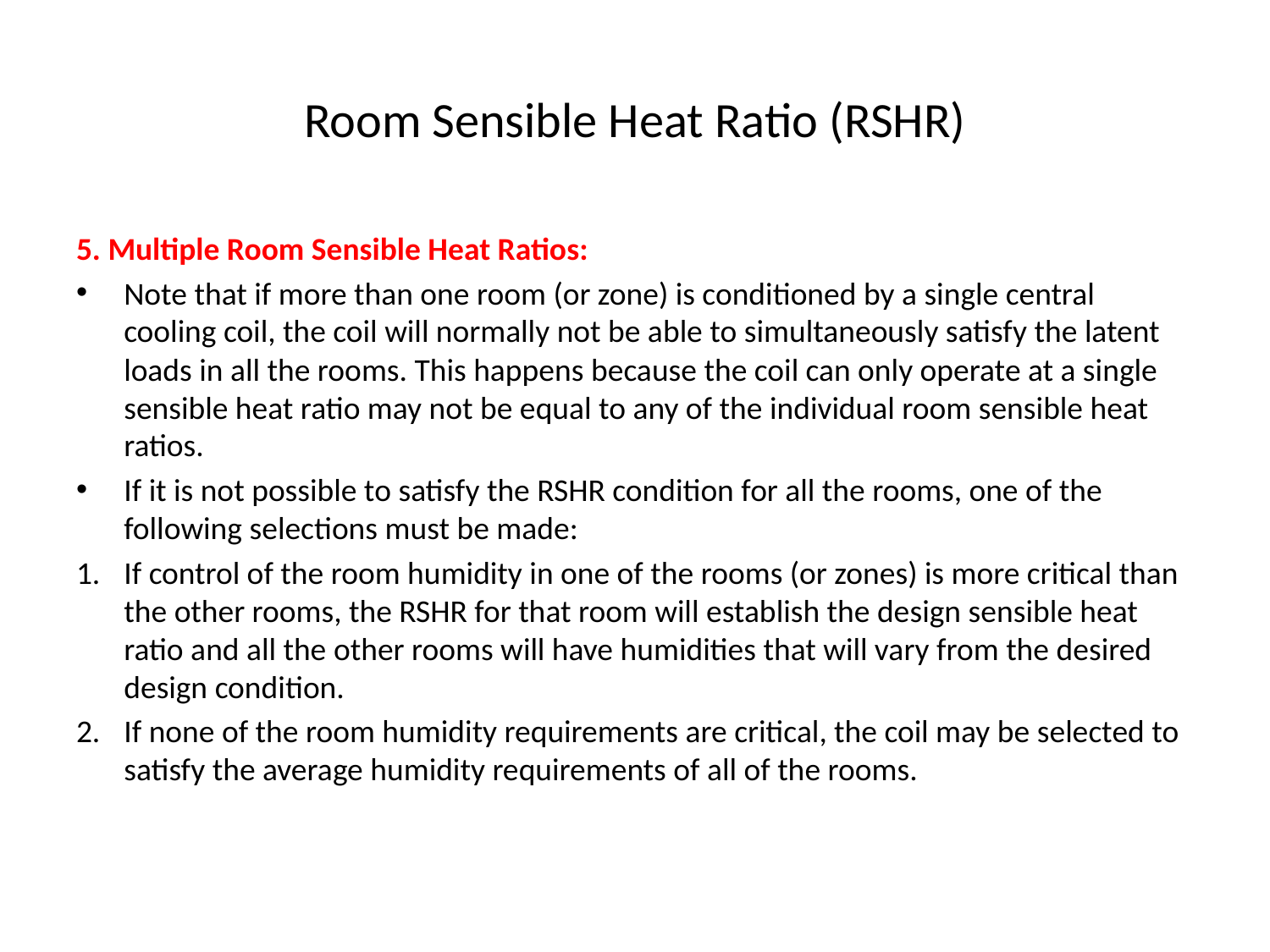

# Room Sensible Heat Ratio (RSHR)
5. Multiple Room Sensible Heat Ratios:
Note that if more than one room (or zone) is conditioned by a single central cooling coil, the coil will normally not be able to simultaneously satisfy the latent loads in all the rooms. This happens because the coil can only operate at a single sensible heat ratio may not be equal to any of the individual room sensible heat ratios.
If it is not possible to satisfy the RSHR condition for all the rooms, one of the following selections must be made:
If control of the room humidity in one of the rooms (or zones) is more critical than the other rooms, the RSHR for that room will establish the design sensible heat ratio and all the other rooms will have humidities that will vary from the desired design condition.
If none of the room humidity requirements are critical, the coil may be selected to satisfy the average humidity requirements of all of the rooms.